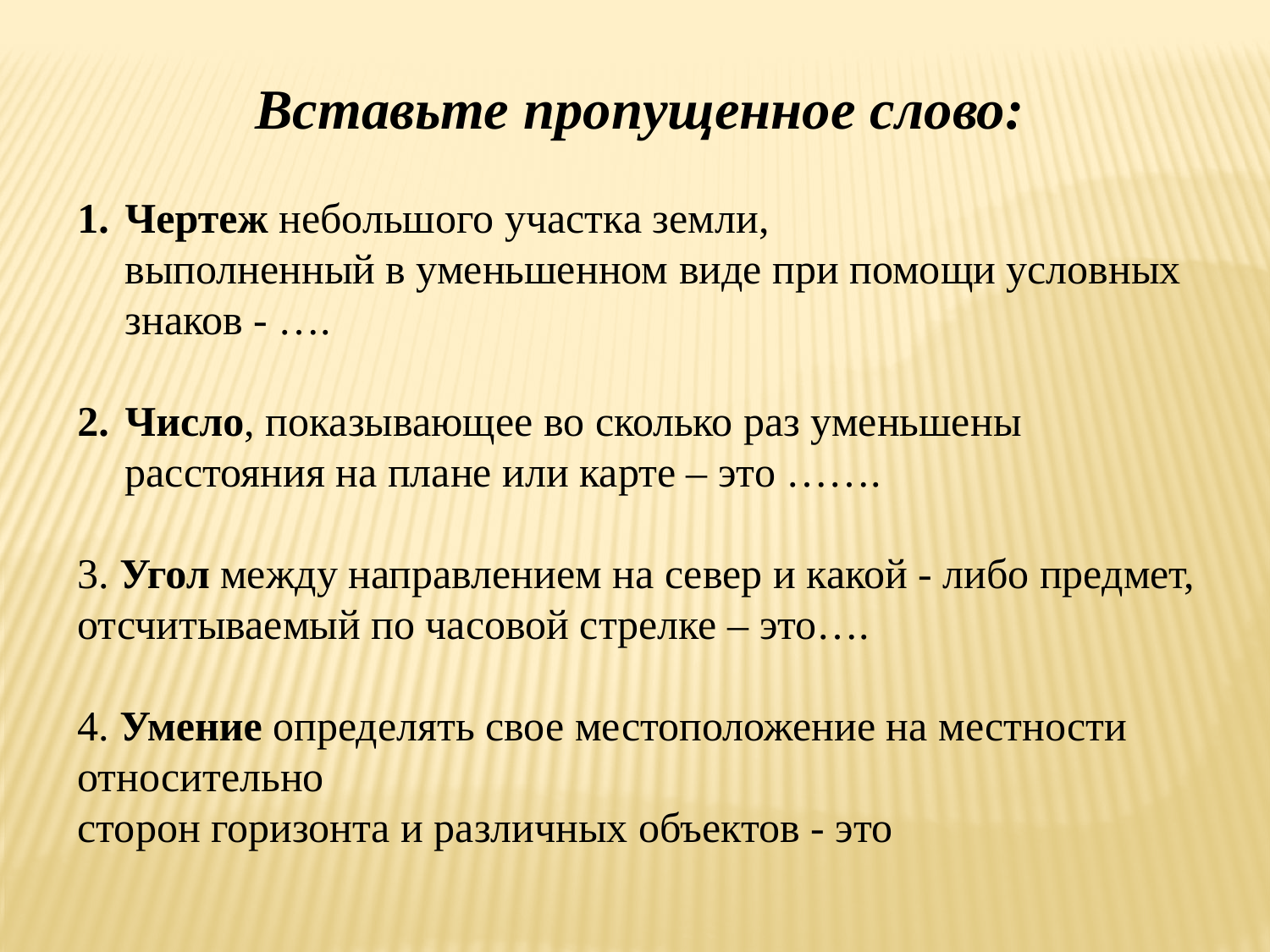

Вставьте пропущенное слово:

Чертеж небольшого участка земли,
выполненный в уменьшенном виде при помощи условных знаков - ….

Число, показывающее во сколько раз уменьшены  расстояния на плане или карте – это …….

3. Угол между направлением на север и какой - либо предмет,
отсчитываемый по часовой стрелке – это….

4. Умение определять свое местоположение на местности относительно
сторон горизонта и различных объектов - это